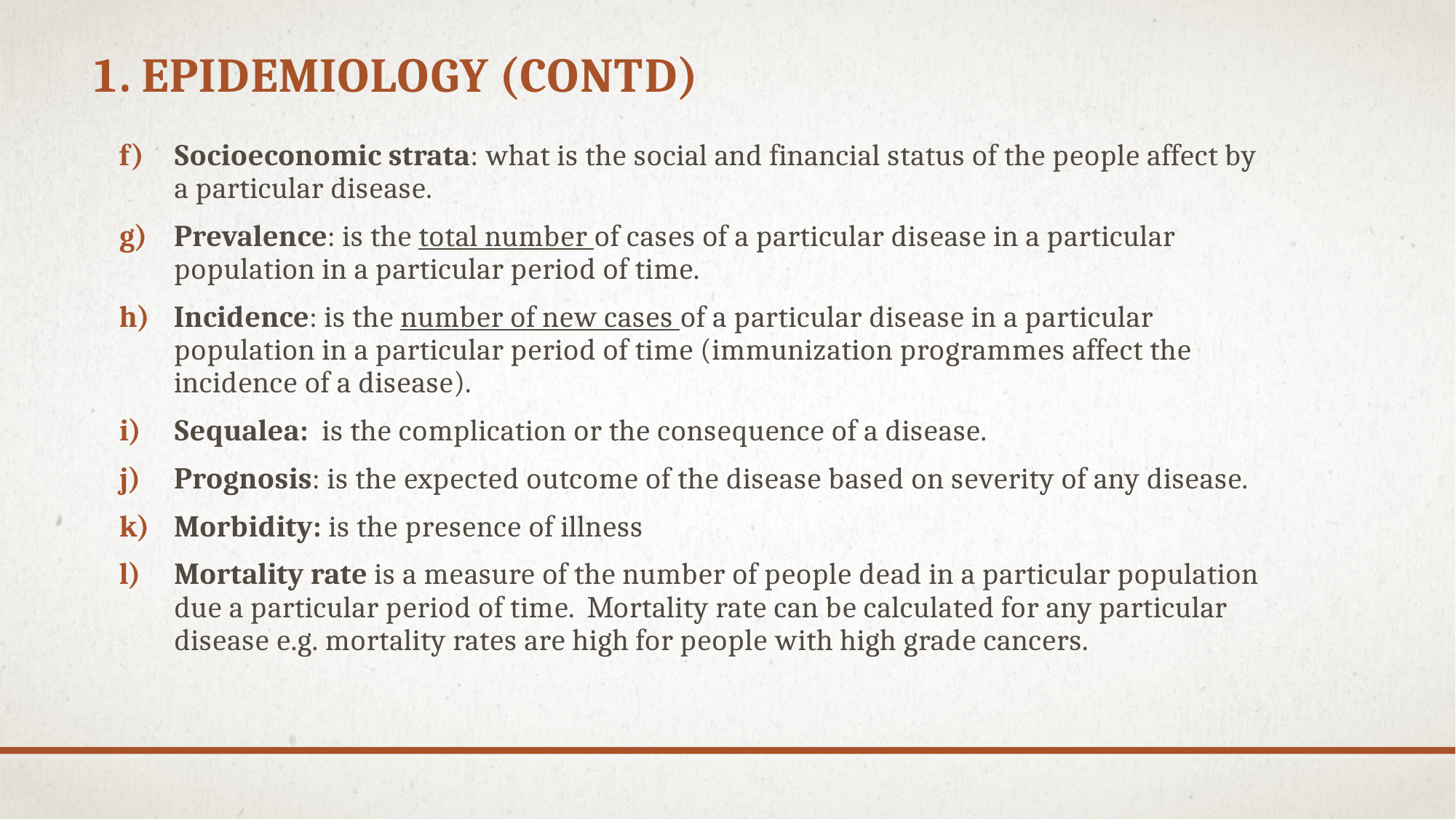

# 1. Epidemiology (contd)
Socioeconomic strata: what is the social and financial status of the people affect by a particular disease.
Prevalence: is the total number of cases of a particular disease in a particular population in a particular period of time.
Incidence: is the number of new cases of a particular disease in a particular population in a particular period of time (immunization programmes affect the incidence of a disease).
Sequalea:  is the complication or the consequence of a disease.
Prognosis: is the expected outcome of the disease based on severity of any disease.
Morbidity: is the presence of illness
Mortality rate is a measure of the number of people dead in a particular population due a particular period of time.  Mortality rate can be calculated for any particular disease e.g. mortality rates are high for people with high grade cancers.